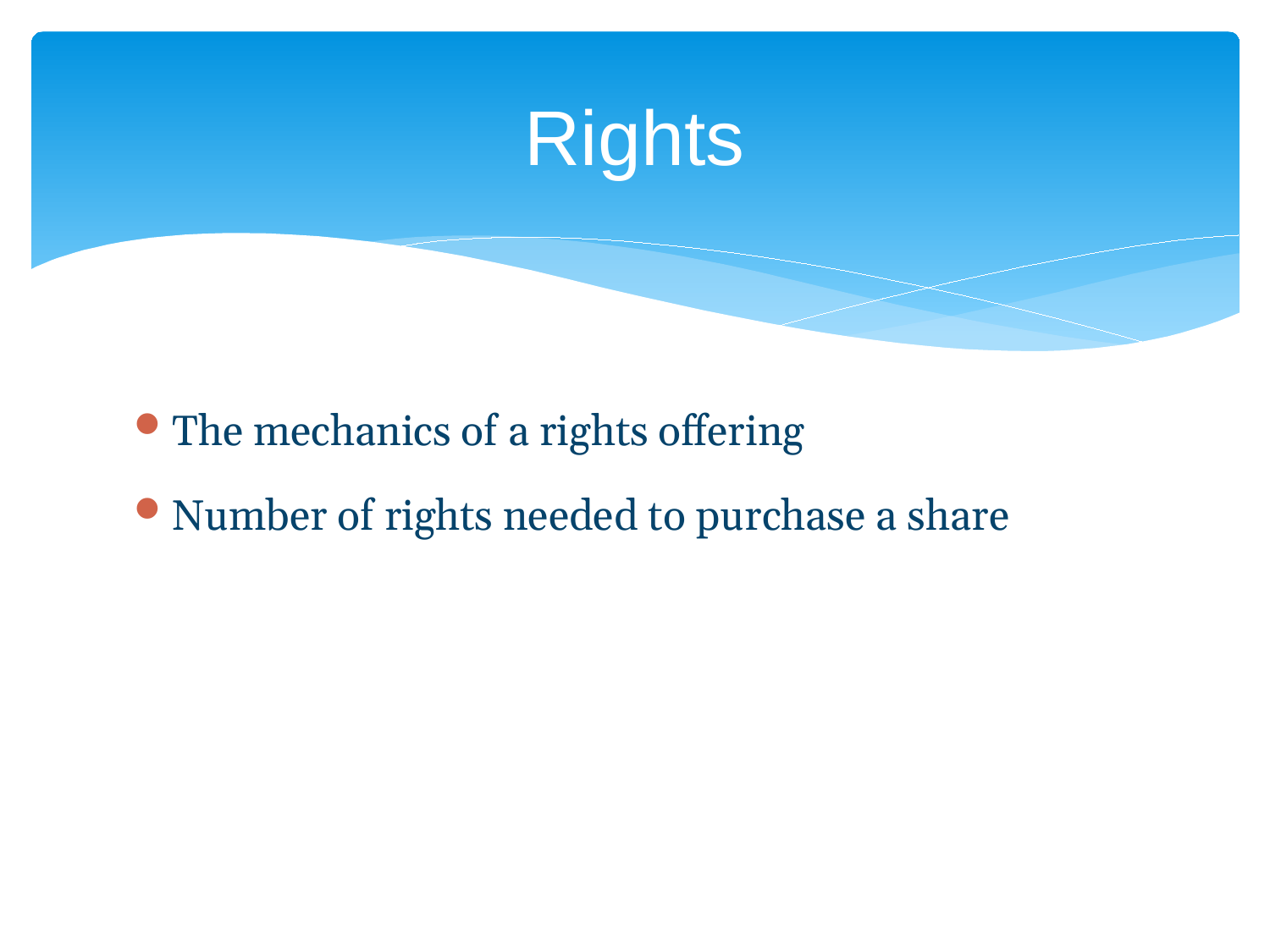

# Rights
The mechanics of a rights offering
Number of rights needed to purchase a share